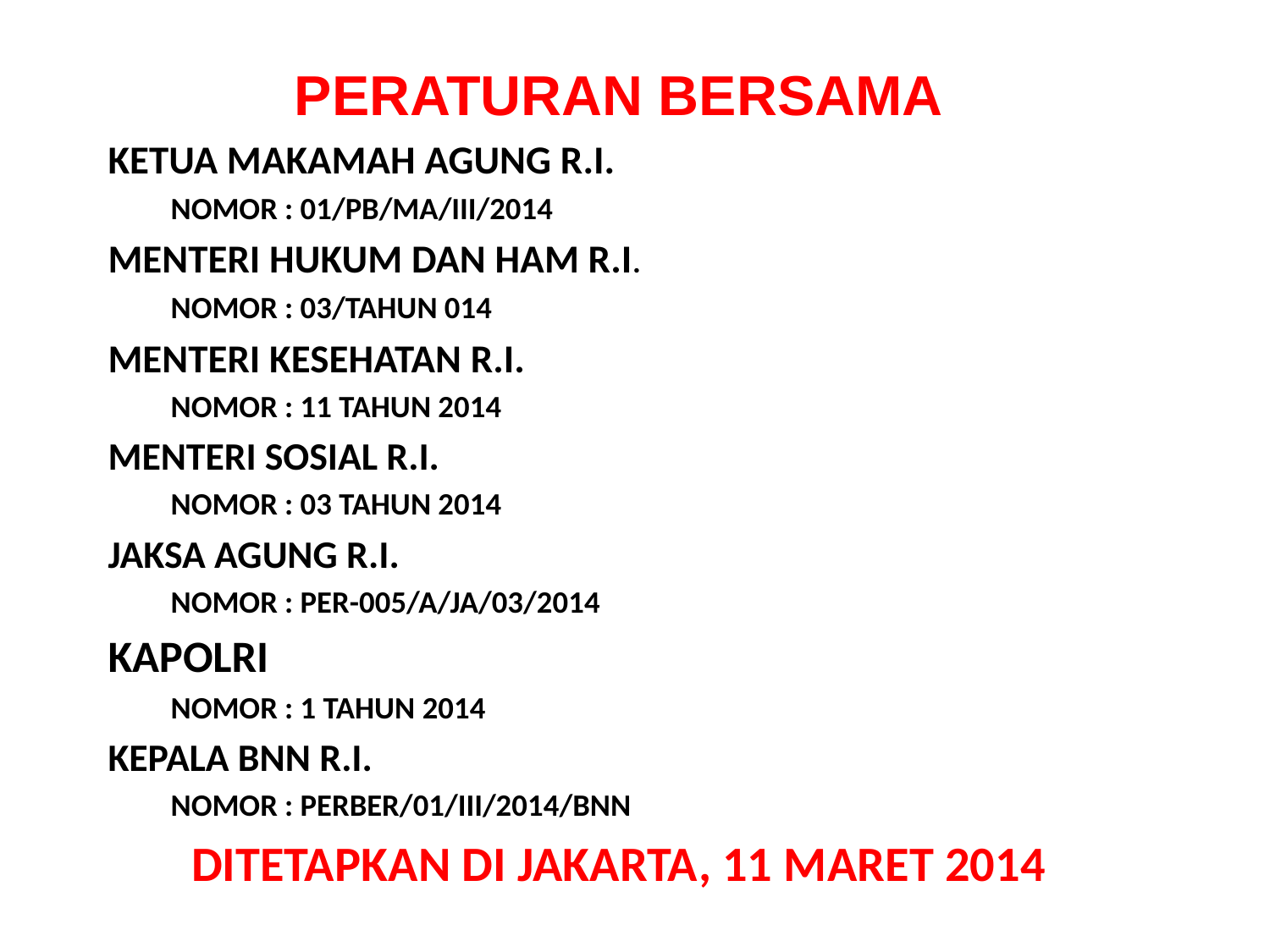

PERATURAN BERSAMA
KETUA MAKAMAH AGUNG R.I.
	NOMOR : 01/PB/MA/III/2014
MENTERI HUKUM DAN HAM R.I.
	NOMOR : 03/TAHUN 014
MENTERI KESEHATAN R.I.
	NOMOR : 11 TAHUN 2014
MENTERI SOSIAL R.I.
	NOMOR : 03 TAHUN 2014
JAKSA AGUNG R.I.
	NOMOR : PER-005/A/JA/03/2014
KAPOLRI
	NOMOR : 1 TAHUN 2014
KEPALA BNN R.I.
	NOMOR : PERBER/01/III/2014/BNN
DITETAPKAN DI JAKARTA, 11 MARET 2014